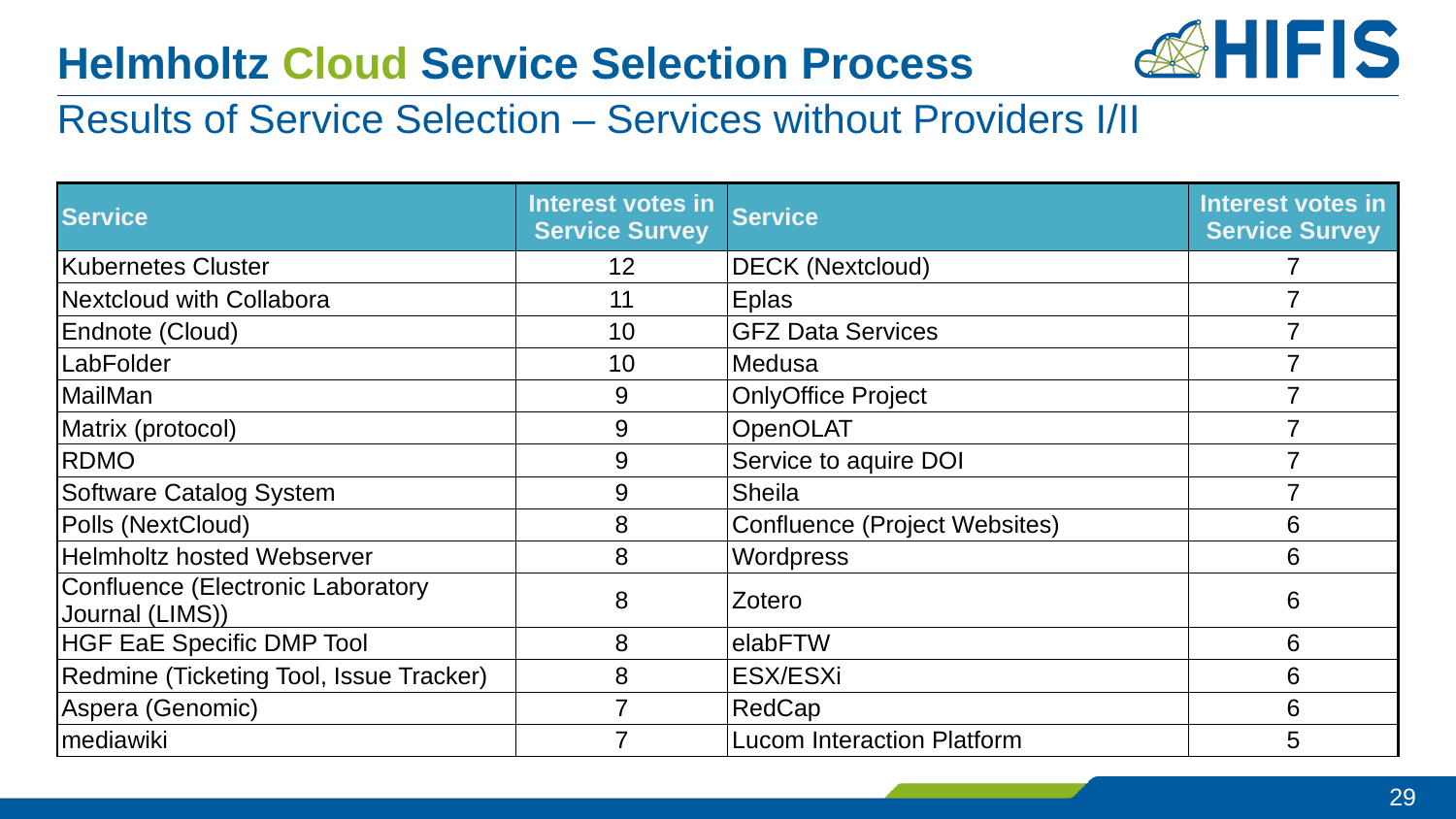

# Helmholtz Cloud Service Selection Process
Results of Service Selection – Services without Providers I/II
| Service | Interest votes in Service Survey | Service | Interest votes in Service Survey |
| --- | --- | --- | --- |
| Kubernetes Cluster | 12 | DECK (Nextcloud) | 7 |
| Nextcloud with Collabora | 11 | Eplas | 7 |
| Endnote (Cloud) | 10 | GFZ Data Services | 7 |
| LabFolder | 10 | Medusa | 7 |
| MailMan | 9 | OnlyOffice Project | 7 |
| Matrix (protocol) | 9 | OpenOLAT | 7 |
| RDMO | 9 | Service to aquire DOI | 7 |
| Software Catalog System | 9 | Sheila | 7 |
| Polls (NextCloud) | 8 | Confluence (Project Websites) | 6 |
| Helmholtz hosted Webserver | 8 | Wordpress | 6 |
| Confluence (Electronic Laboratory Journal (LIMS)) | 8 | Zotero | 6 |
| HGF EaE Specific DMP Tool | 8 | elabFTW | 6 |
| Redmine (Ticketing Tool, Issue Tracker) | 8 | ESX/ESXi | 6 |
| Aspera (Genomic) | 7 | RedCap | 6 |
| mediawiki | 7 | Lucom Interaction Platform | 5 |